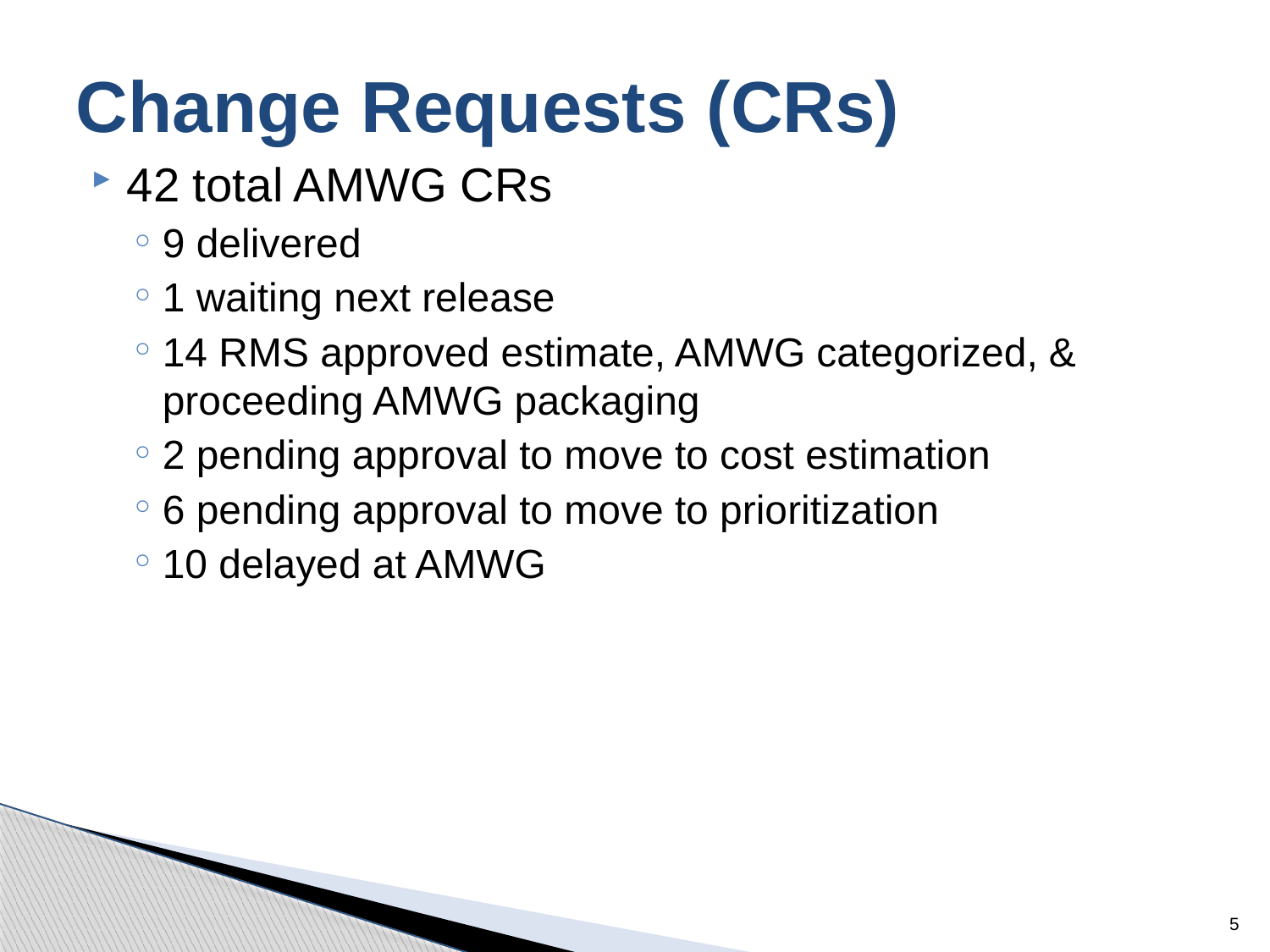

# Change Requests (CRs)
42 total AMWG CRs
9 delivered
1 waiting next release
14 RMS approved estimate, AMWG categorized, & proceeding AMWG packaging
2 pending approval to move to cost estimation
6 pending approval to move to prioritization
10 delayed at AMWG
5